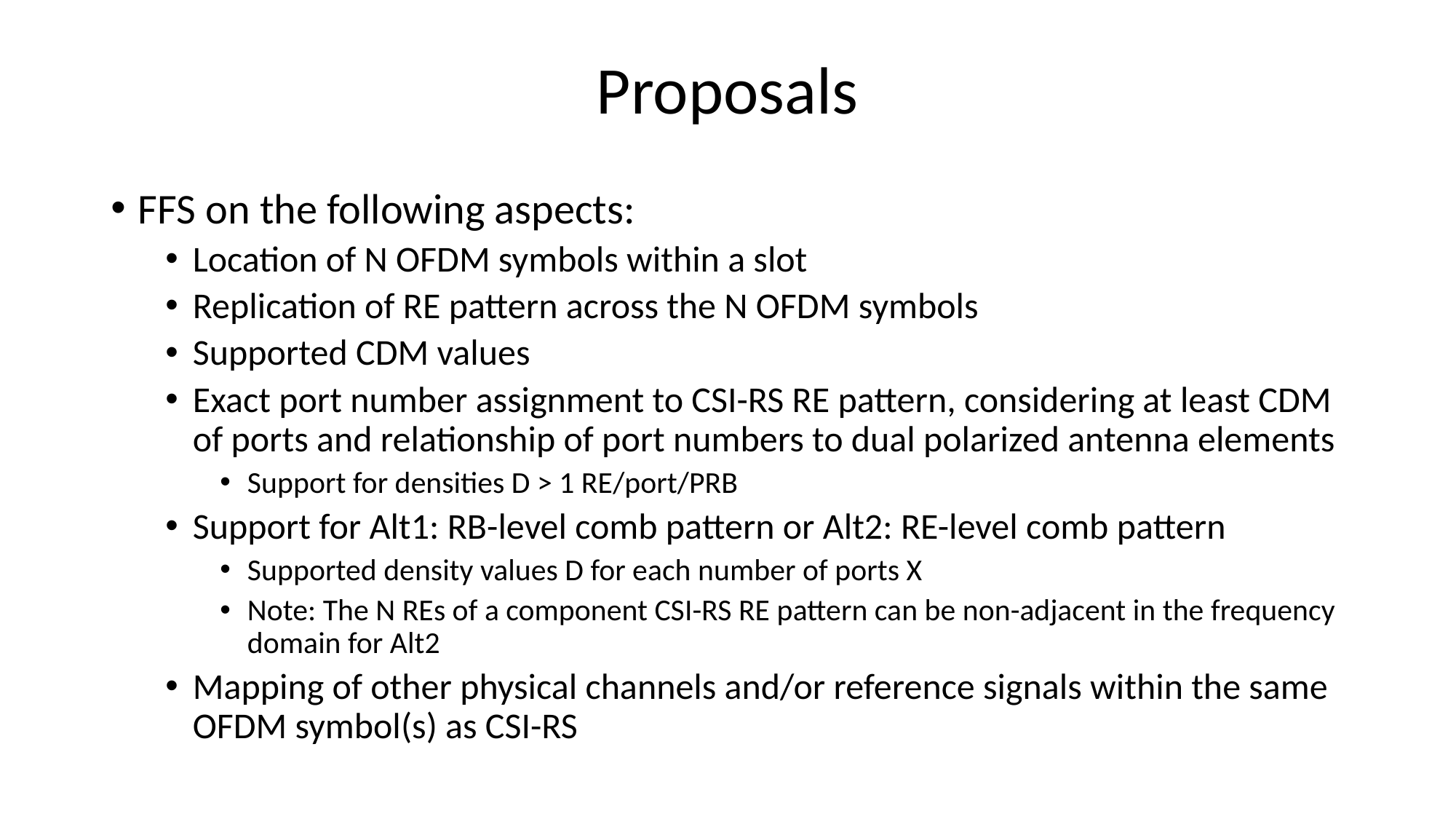

# Proposals
FFS on the following aspects:
Location of N OFDM symbols within a slot
Replication of RE pattern across the N OFDM symbols
Supported CDM values
Exact port number assignment to CSI-RS RE pattern, considering at least CDM of ports and relationship of port numbers to dual polarized antenna elements
Support for densities D > 1 RE/port/PRB
Support for Alt1: RB-level comb pattern or Alt2: RE-level comb pattern
Supported density values D for each number of ports X
Note: The N REs of a component CSI-RS RE pattern can be non-adjacent in the frequency domain for Alt2
Mapping of other physical channels and/or reference signals within the same OFDM symbol(s) as CSI-RS